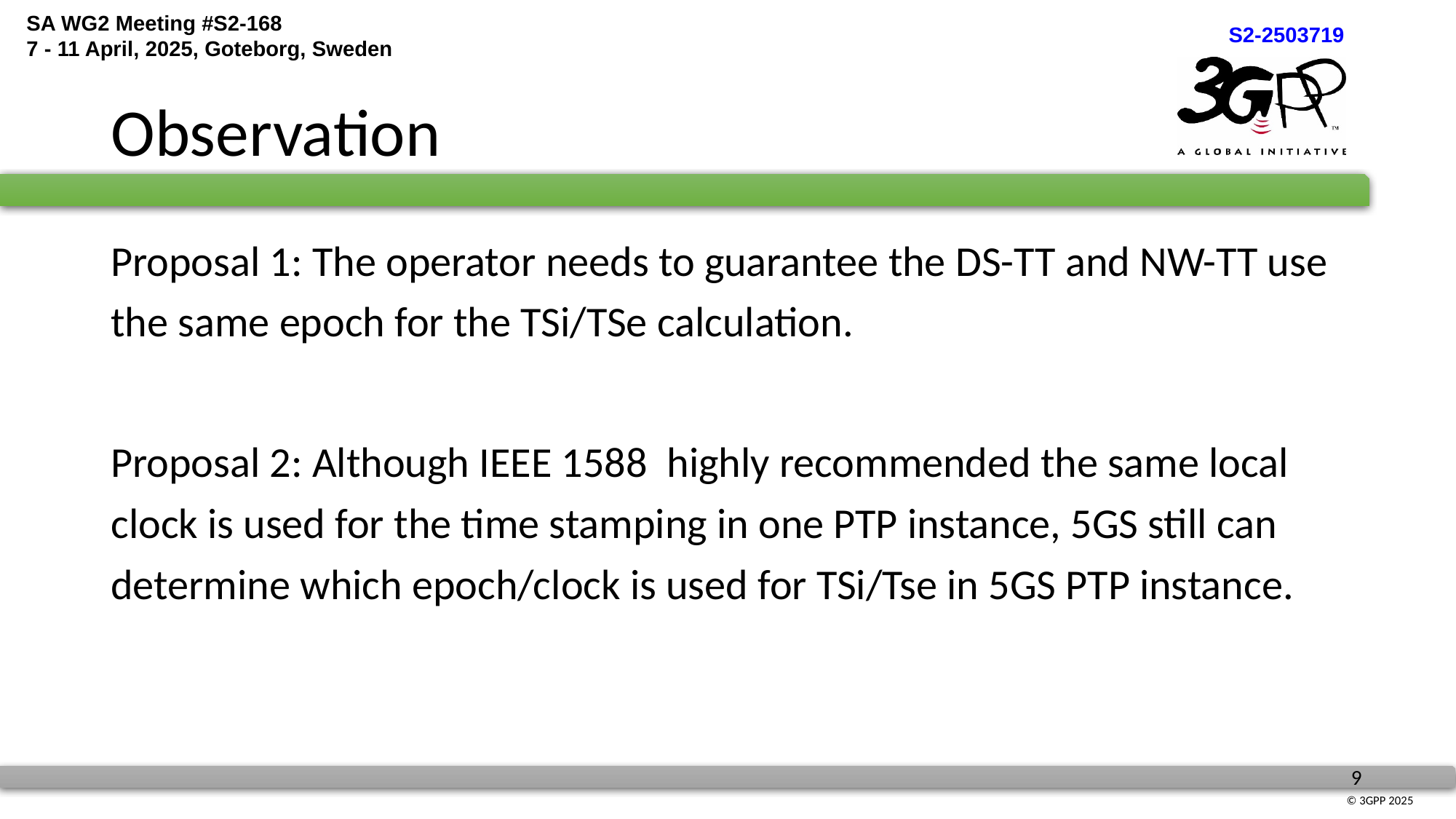

# Observation
Proposal 1: The operator needs to guarantee the DS-TT and NW-TT use the same epoch for the TSi/TSe calculation.

Proposal 2: Although IEEE 1588  highly recommended the same local clock is used for the time stamping in one PTP instance, 5GS still can determine which epoch/clock is used for TSi/Tse in 5GS PTP instance.